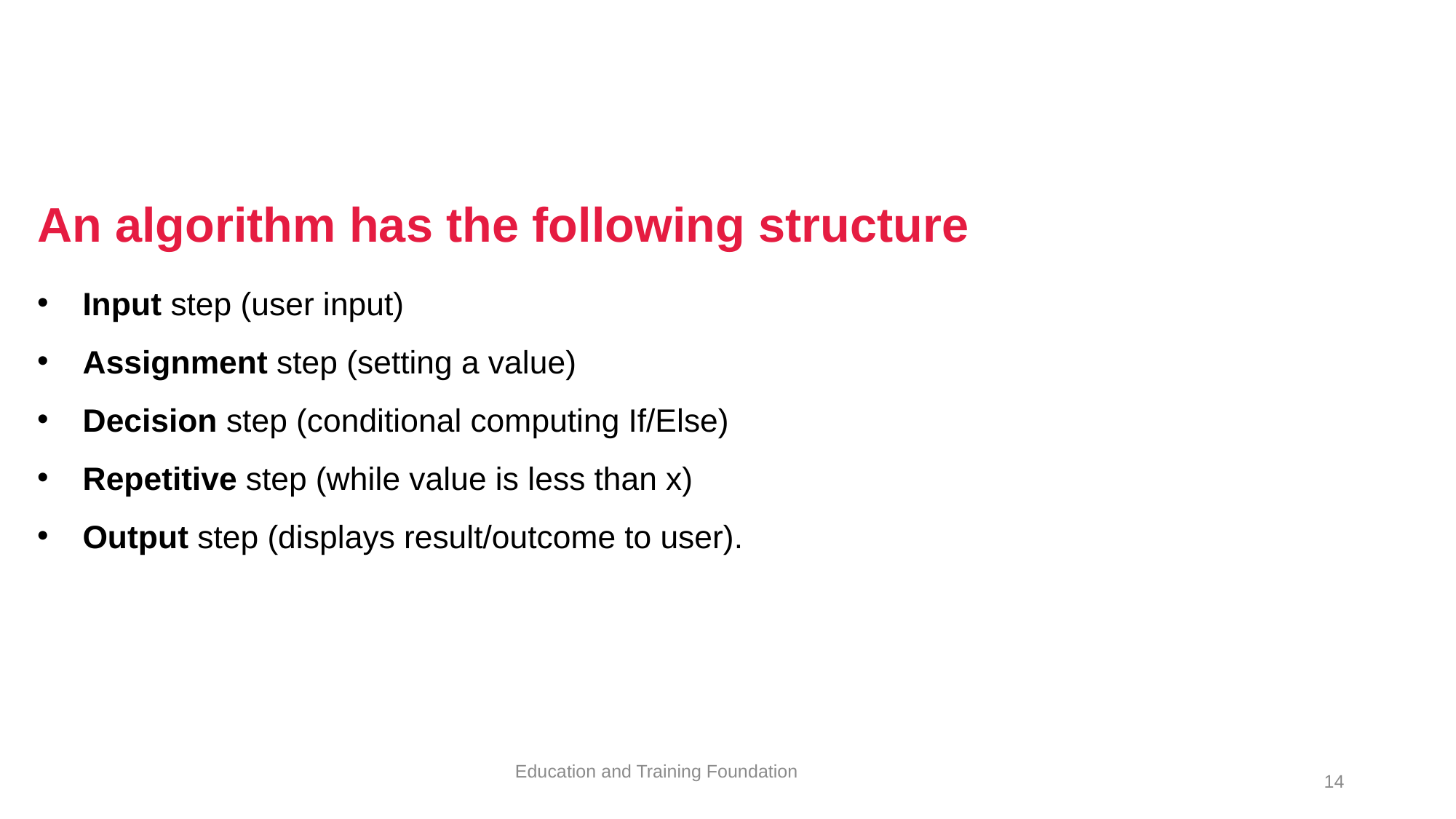

Topic: Integrity
Task 2: Algorithms

# An algorithm has the following structure
Input step (user input)
Assignment step (setting a value)
Decision step (conditional computing If/Else)
Repetitive step (while value is less than x)
Output step (displays result/outcome to user).

Education and Training Foundation
14